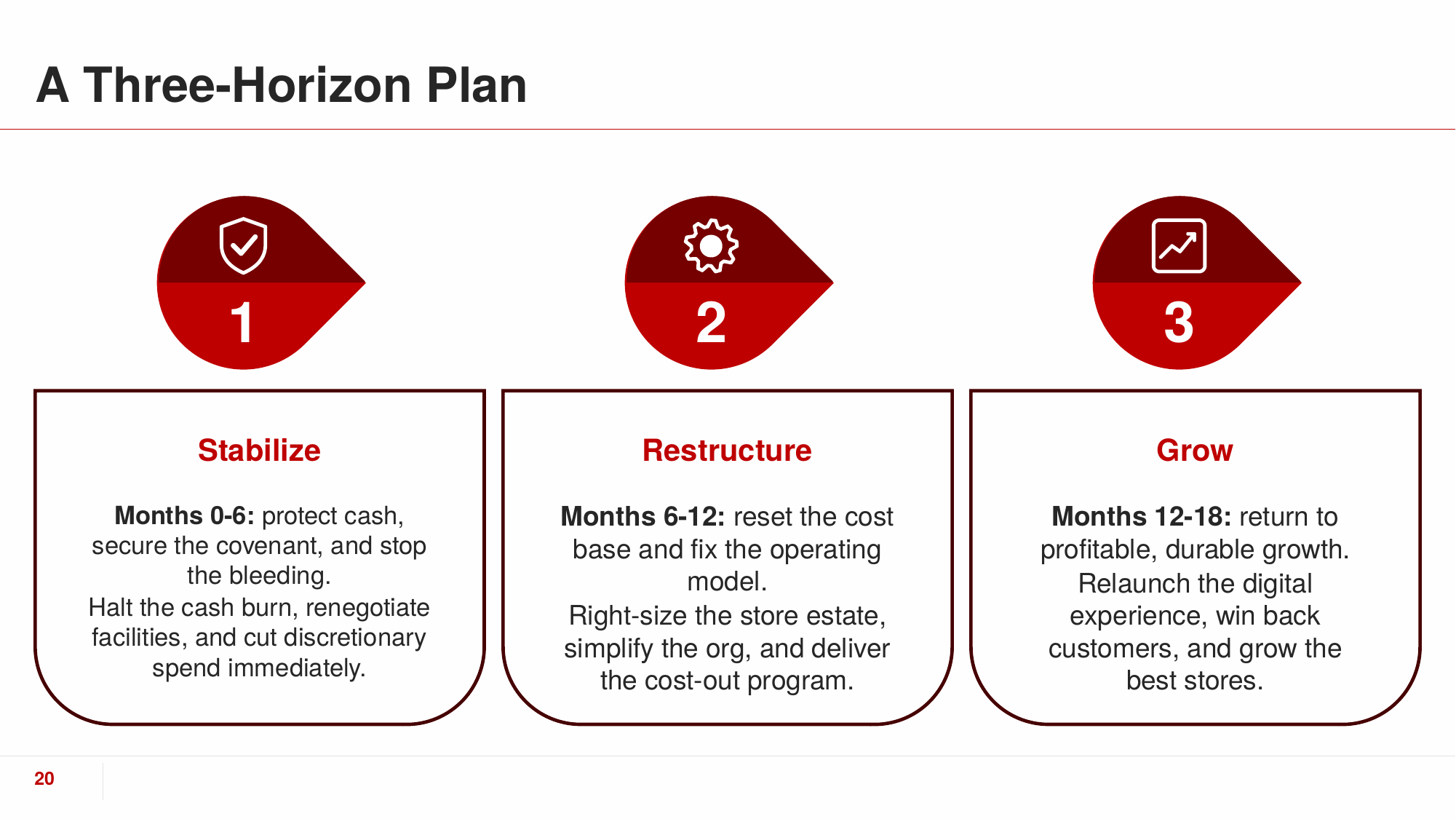

# A Three-Horizon Plan

1
2
3

Stabilize
Restructure
Grow
Months 0-6: protect cash, secure the covenant, and stop the bleeding.
Halt the cash burn, renegotiate facilities, and cut discretionary spend immediately.
Months 6-12: reset the cost base and fix the operating model.
Right-size the store estate, simplify the org, and deliver the cost-out program.
Months 12-18: return to profitable, durable growth.
Relaunch the digital experience, win back customers, and grow the best stores.
20